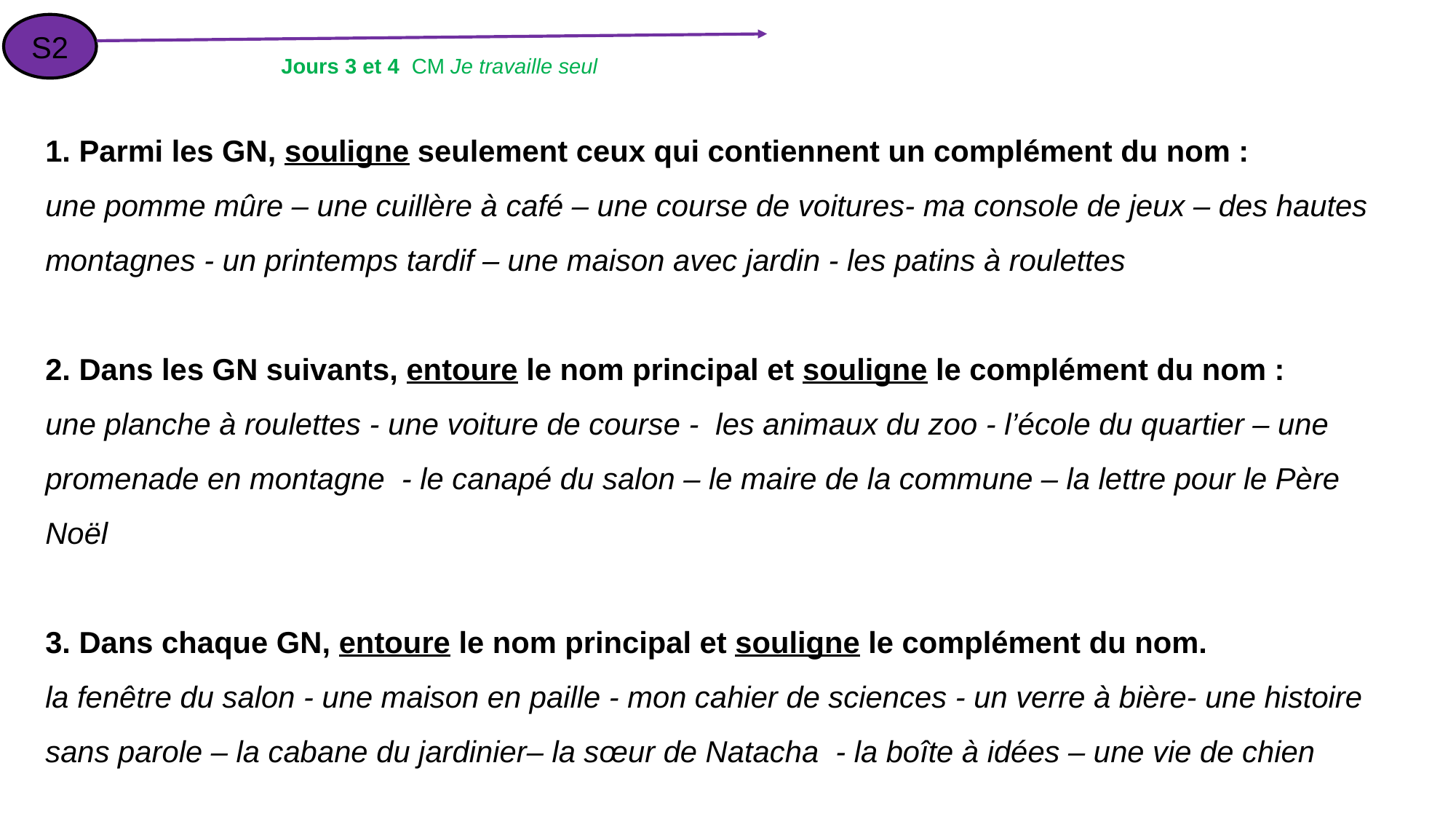

S2
Jours 3 et 4  CM Je travaille seul
1. Parmi les GN, souligne seulement ceux qui contiennent un complément du nom :
une pomme mûre – une cuillère à café – une course de voitures- ma console de jeux – des hautes montagnes - un printemps tardif – une maison avec jardin - les patins à roulettes

2. Dans les GN suivants, entoure le nom principal et souligne le complément du nom :
une planche à roulettes - une voiture de course -  les animaux du zoo - l’école du quartier – une promenade en montagne  - le canapé du salon – le maire de la commune – la lettre pour le Père Noël

3. Dans chaque GN, entoure le nom principal et souligne le complément du nom.
la fenêtre du salon - une maison en paille - mon cahier de sciences - un verre à bière- une histoire sans parole – la cabane du jardinier– la sœur de Natacha  - la boîte à idées – une vie de chien